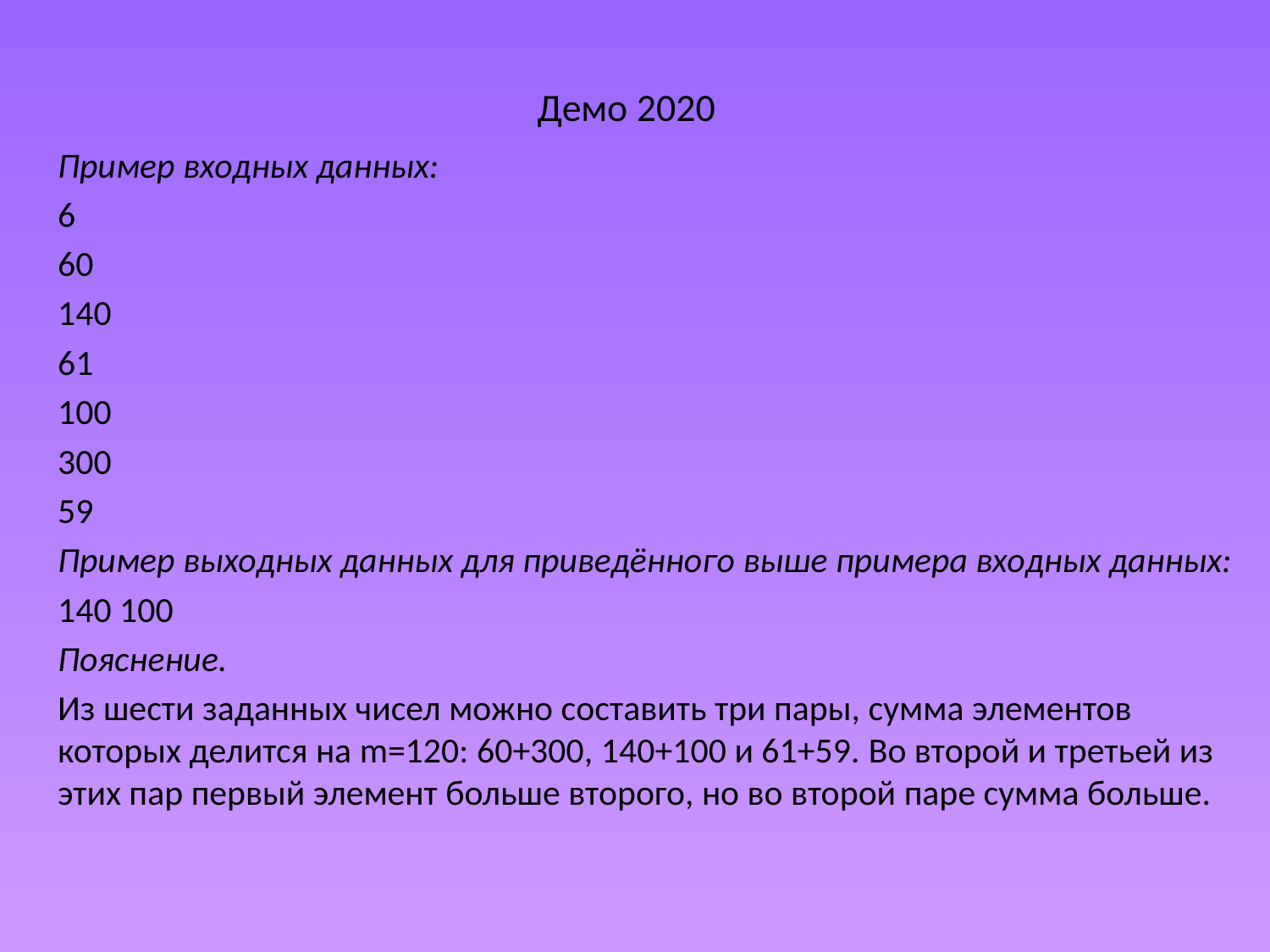

# Демо 2020
Пример входных данных:
6
60
140
61
100
300
59
Пример выходных данных для приведённого выше примера входных данных:
140 100
Пояснение.
Из шести заданных чисел можно составить три пары, сумма элементов которых делится на m=120: 60+300, 140+100 и 61+59. Во второй и третьей из этих пар первый элемент больше второго, но во второй паре сумма больше.